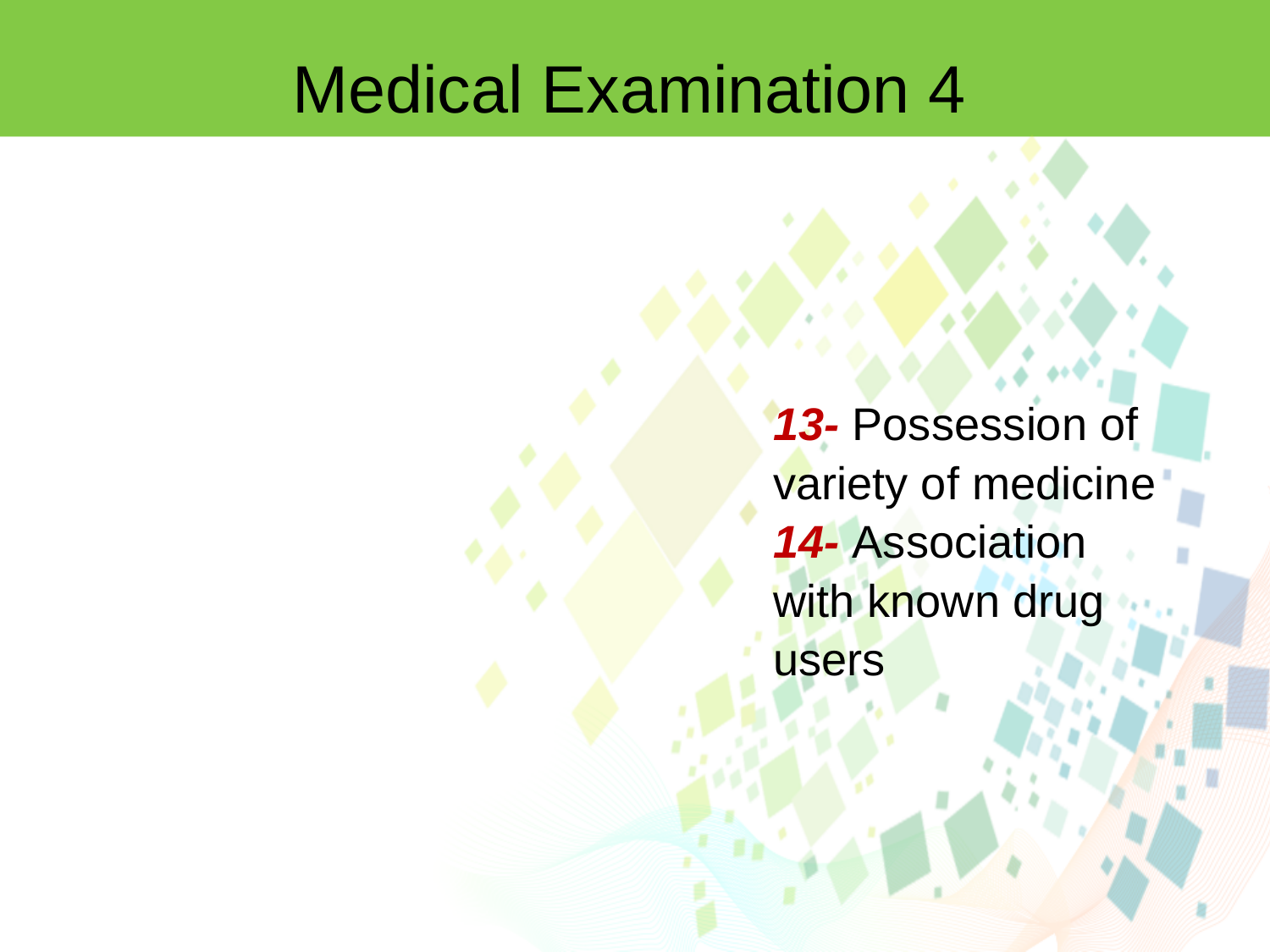

Medical Examination 4
13- Possession of variety of medicine
14- Association with known drug users